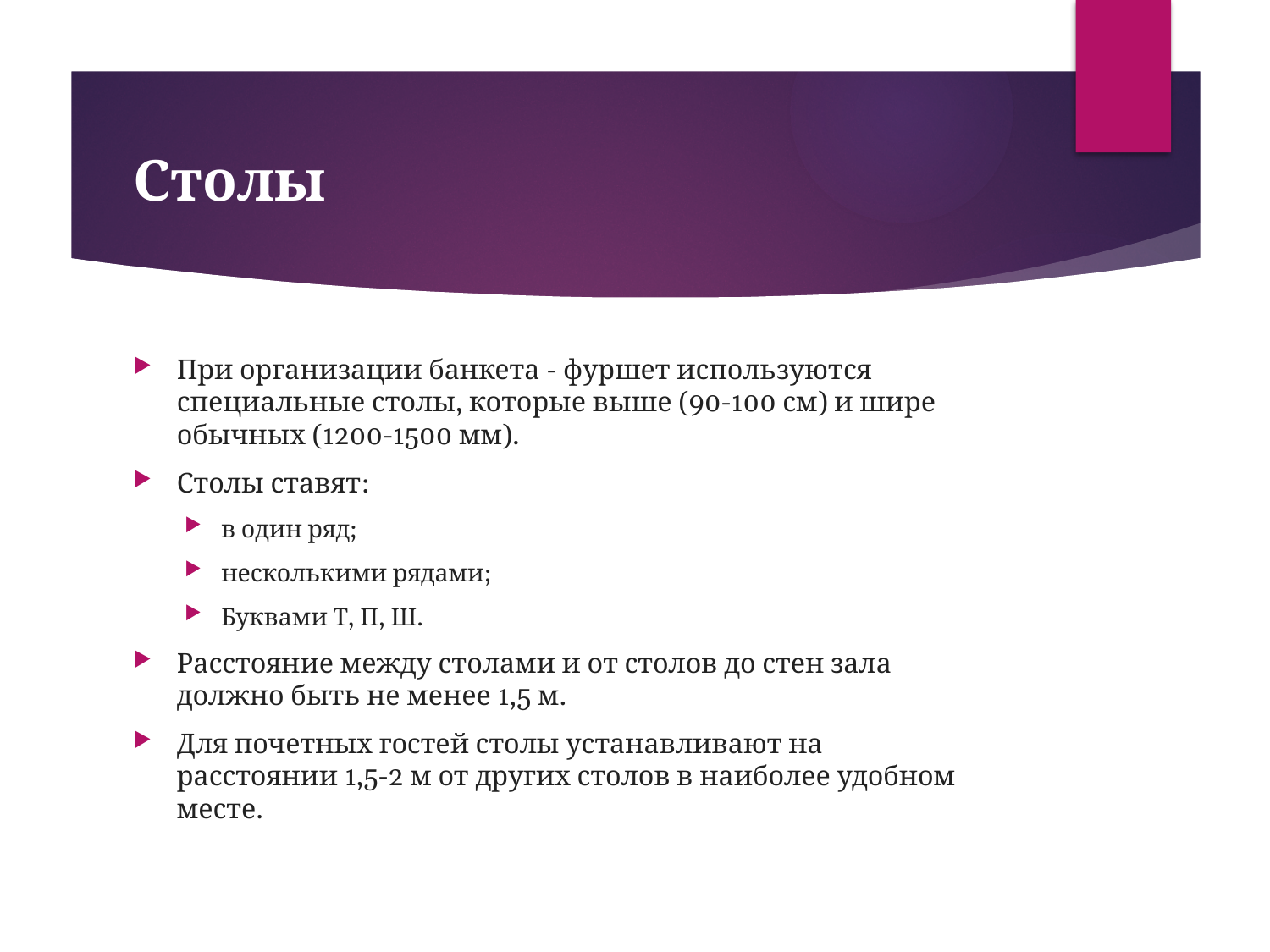

# Столы
При организации банкета - фуршет используются специальные столы, которые выше (90-100 см) и шире обычных (1200-1500 мм).
Столы ставят:
в один ряд;
несколькими рядами;
Буквами Т, П, Ш.
Расстояние между столами и от столов до стен зала должно быть не менее 1,5 м.
Для почетных гостей столы устанавливают на расстоянии 1,5-2 м от других столов в наиболее удобном месте.